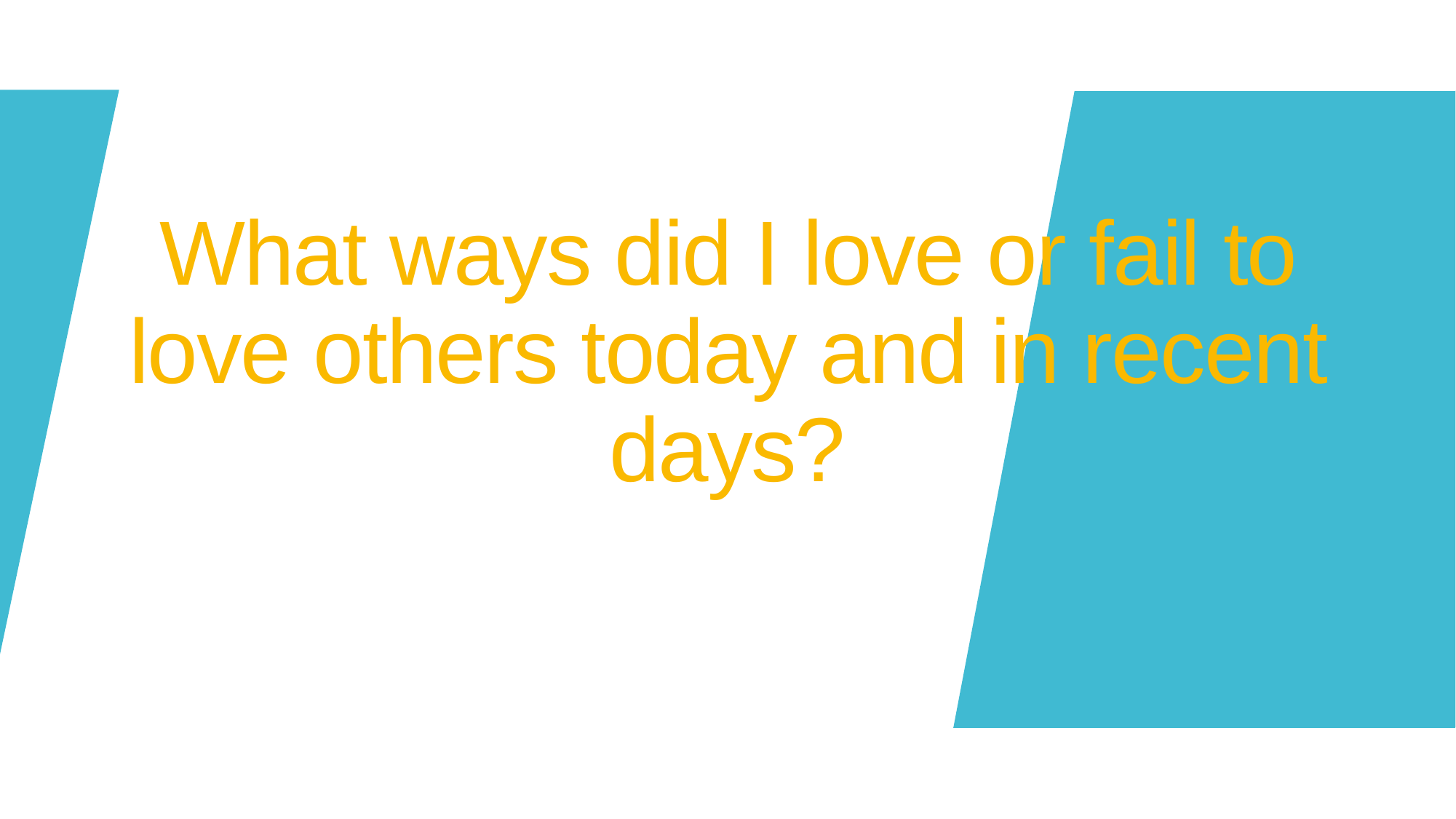

# What ways did I love or fail to love others today and in recent days?